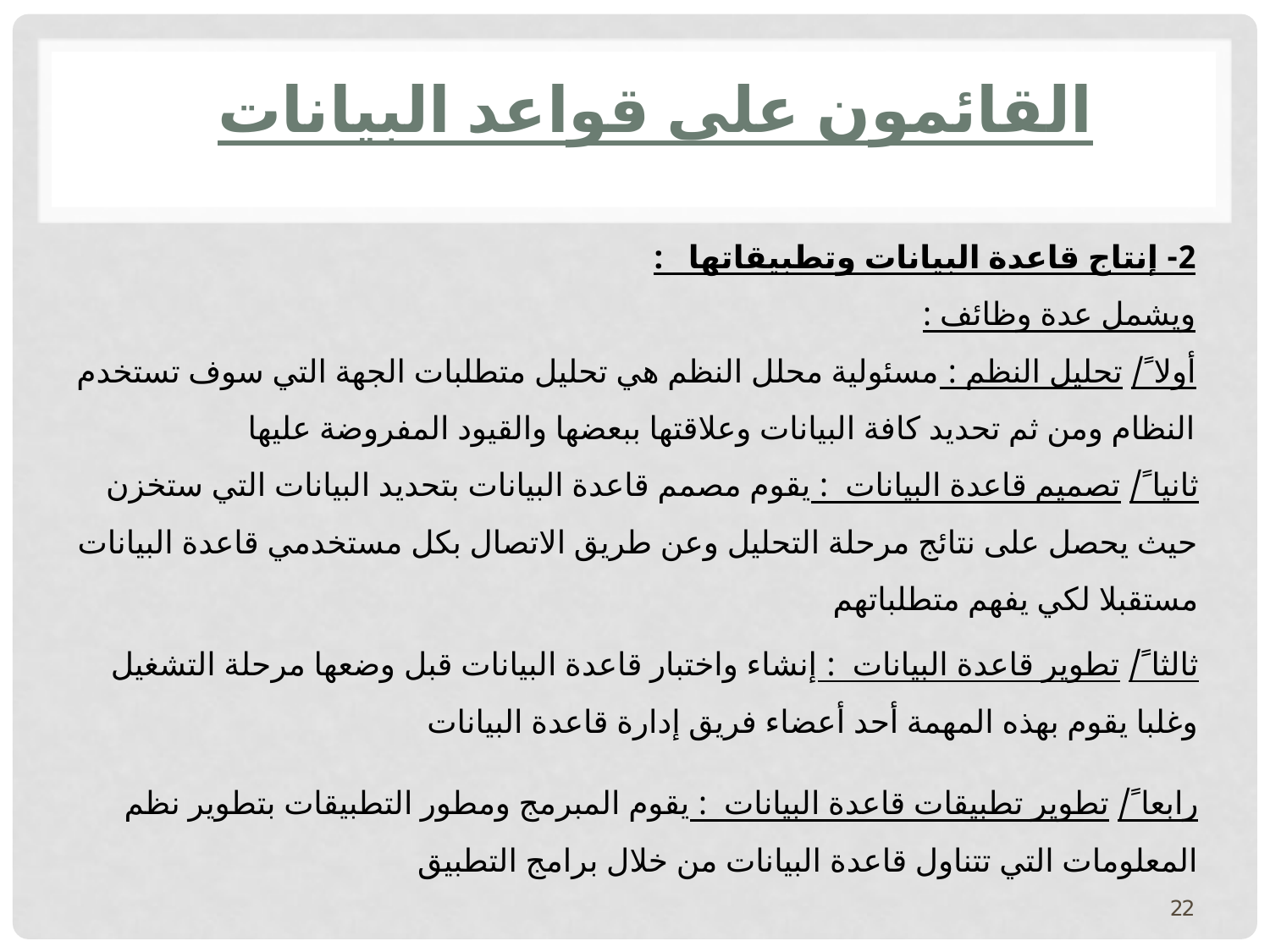

# القائمون على قواعد البيانات
2- إنتاج قاعدة البيانات وتطبيقاتها   :
ويشمل عدة وظائف :
أولا ً/ تحليل النظم : مسئولية محلل النظم هي تحليل متطلبات الجهة التي سوف تستخدم النظام ومن ثم تحديد كافة البيانات وعلاقتها ببعضها والقيود المفروضة عليها
ثانيا ً/ تصميم قاعدة البيانات  : يقوم مصمم قاعدة البيانات بتحديد البيانات التي ستخزن حيث يحصل على نتائج مرحلة التحليل وعن طريق الاتصال بكل مستخدمي قاعدة البيانات مستقبلا لكي يفهم متطلباتهم
ثالثا ً/ تطوير قاعدة البيانات  : إنشاء واختبار قاعدة البيانات قبل وضعها مرحلة التشغيل وغلبا يقوم بهذه المهمة أحد أعضاء فريق إدارة قاعدة البيانات
رابعا ً/ تطوير تطبيقات قاعدة البيانات  : يقوم المبرمج ومطور التطبيقات بتطوير نظم المعلومات التي تتناول قاعدة البيانات من خلال برامج التطبيق
22